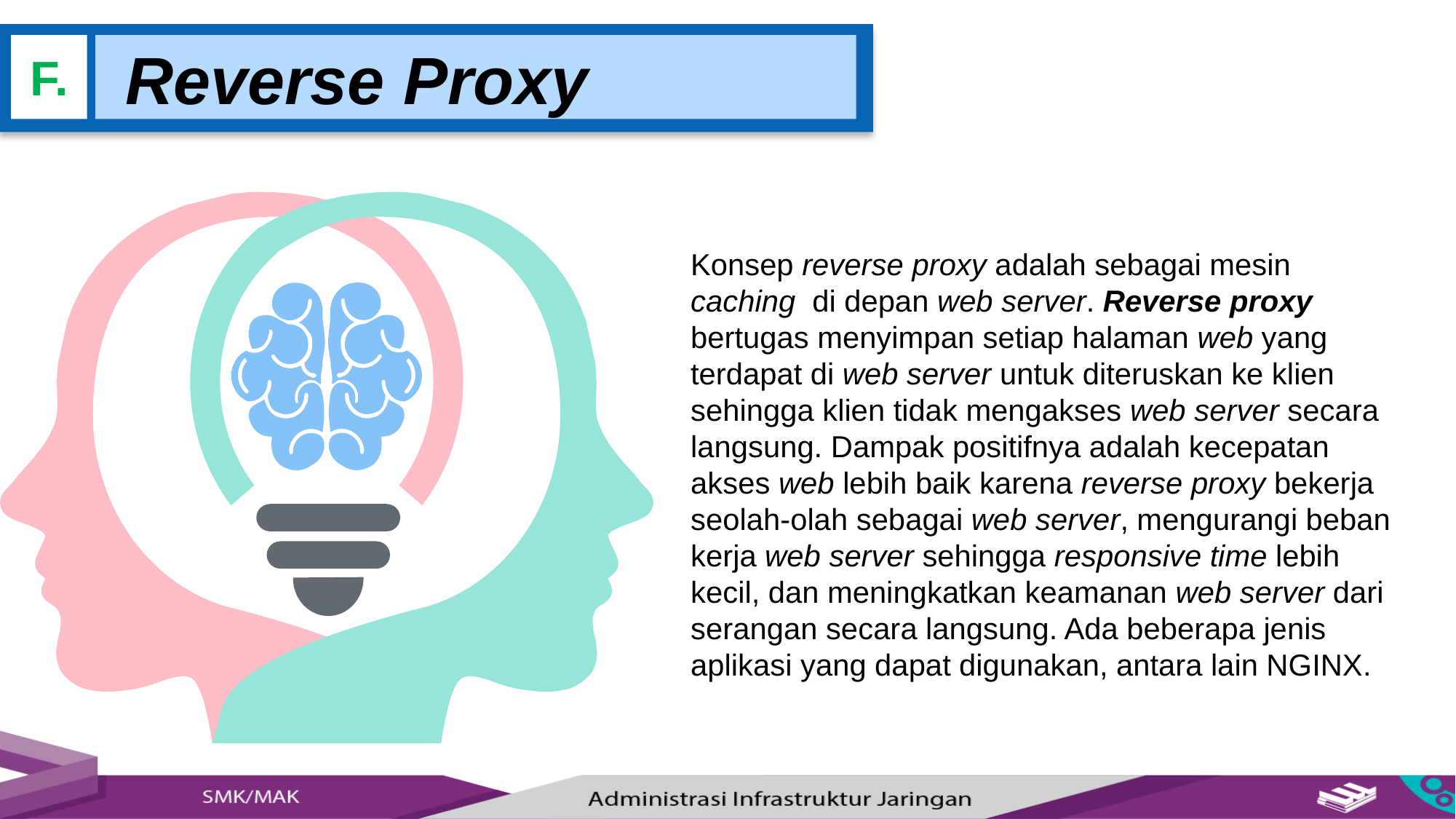

Reverse Proxy

F.

Konsep reverse proxy adalah sebagai mesin caching  di depan web server. Reverse proxy bertugas menyimpan setiap halaman web yang terdapat di web server untuk diteruskan ke klien   sehingga klien tidak mengakses web server secara langsung. Dampak positifnya adalah kecepatan akses web lebih baik karena reverse proxy bekerja seolah-olah sebagai web server, mengurangi beban kerja web server sehingga responsive time lebih kecil, dan meningkatkan keamanan web server dari serangan secara langsung. Ada beberapa jenis aplikasi yang dapat digunakan, antara lain NGINX.